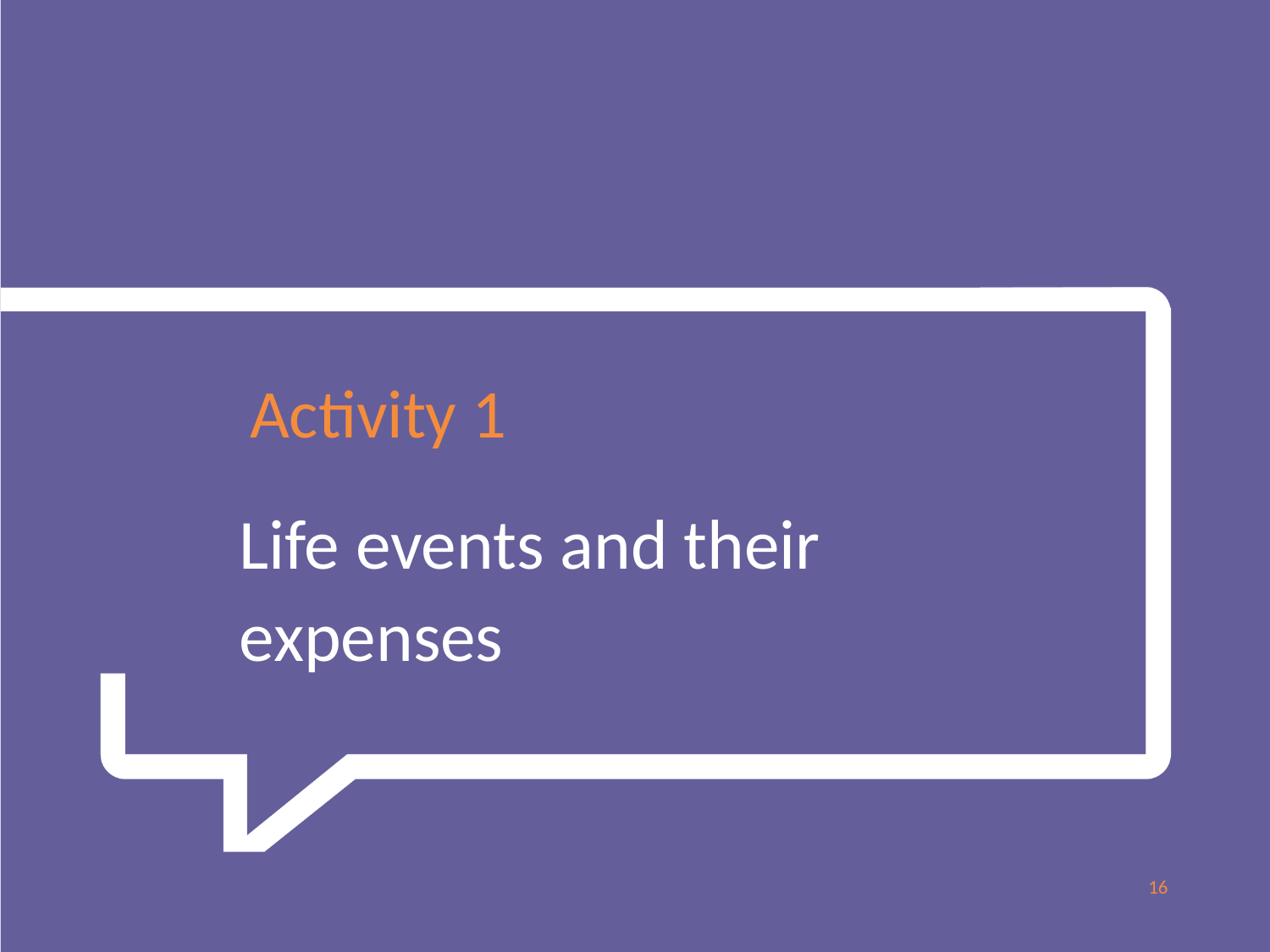

Activity 1
Life events and their

expenses
16